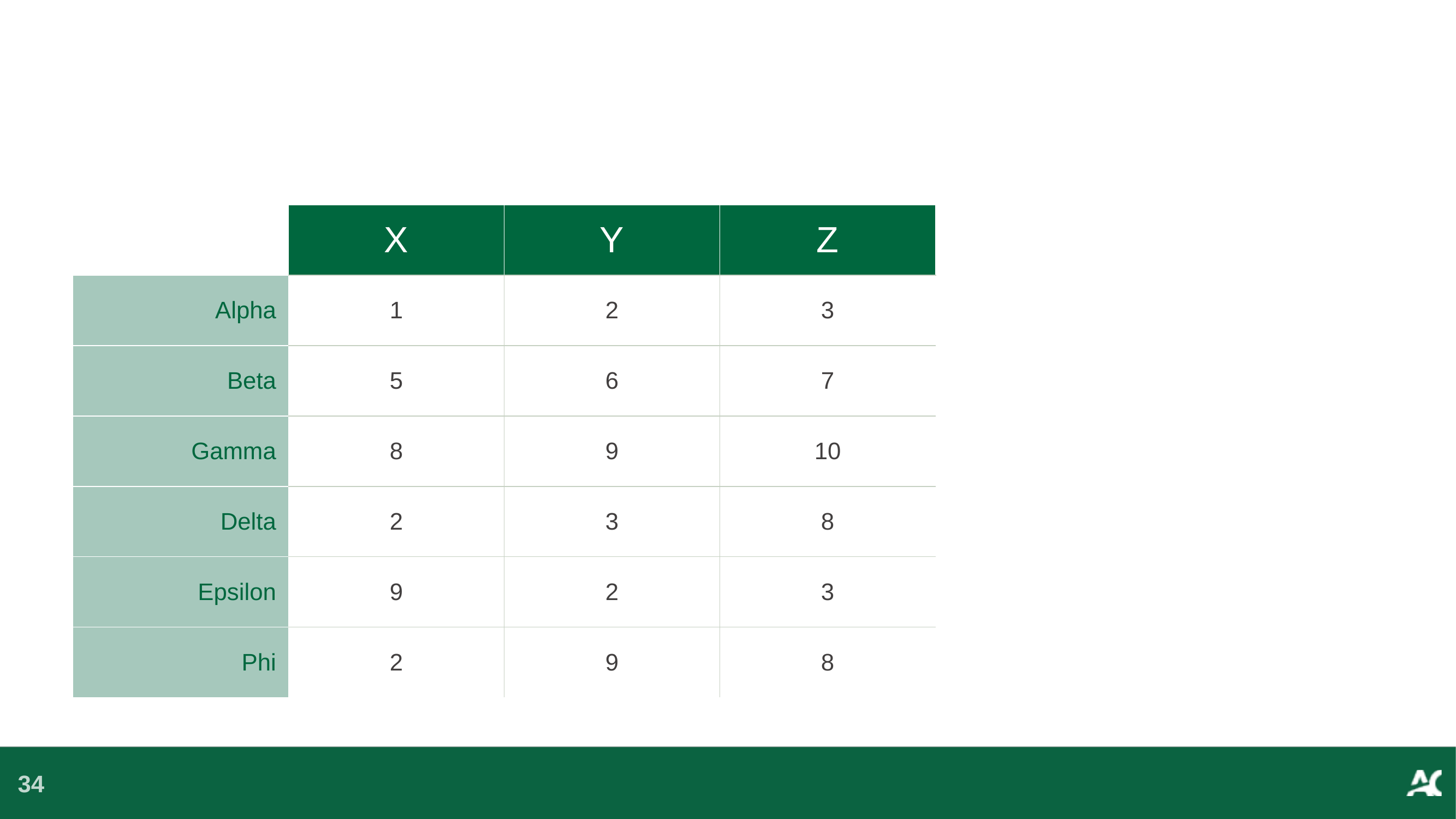

#
|  | X | Y | Z |
| --- | --- | --- | --- |
| Alpha | 1 | 2 | 3 |
| Beta | 5 | 6 | 7 |
| Gamma | 8 | 9 | 10 |
| Delta | 2 | 3 | 8 |
| Epsilon | 9 | 2 | 3 |
| Phi | 2 | 9 | 8 |
34